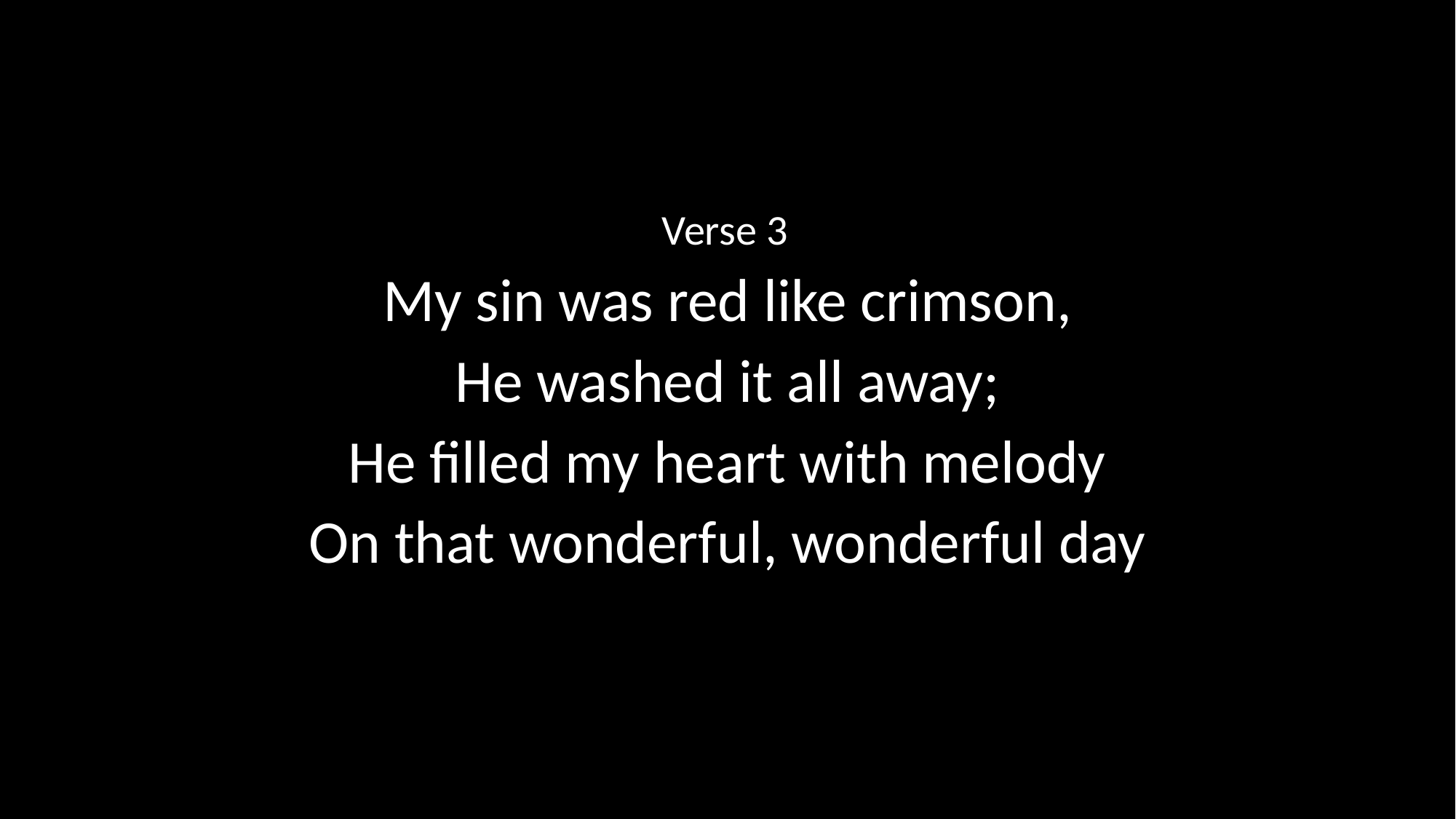

Verse 3
My sin was red like crimson,
He washed it all away;
He filled my heart with melody
On that wonderful, wonderful day